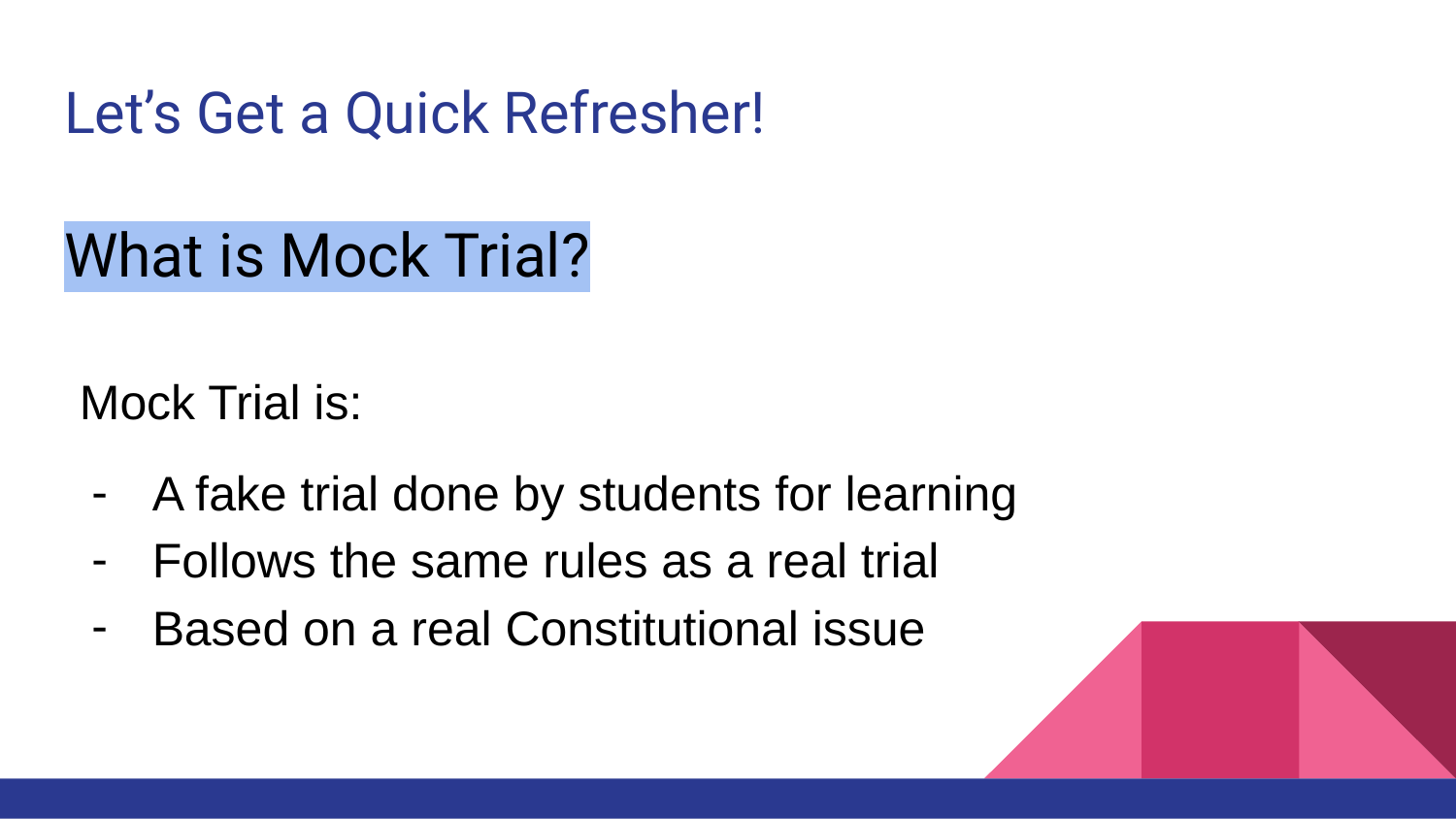

# Let’s Get a Quick Refresher!
What is Mock Trial?

Mock Trial is:
A fake trial done by students for learning
Follows the same rules as a real trial
Based on a real Constitutional issue